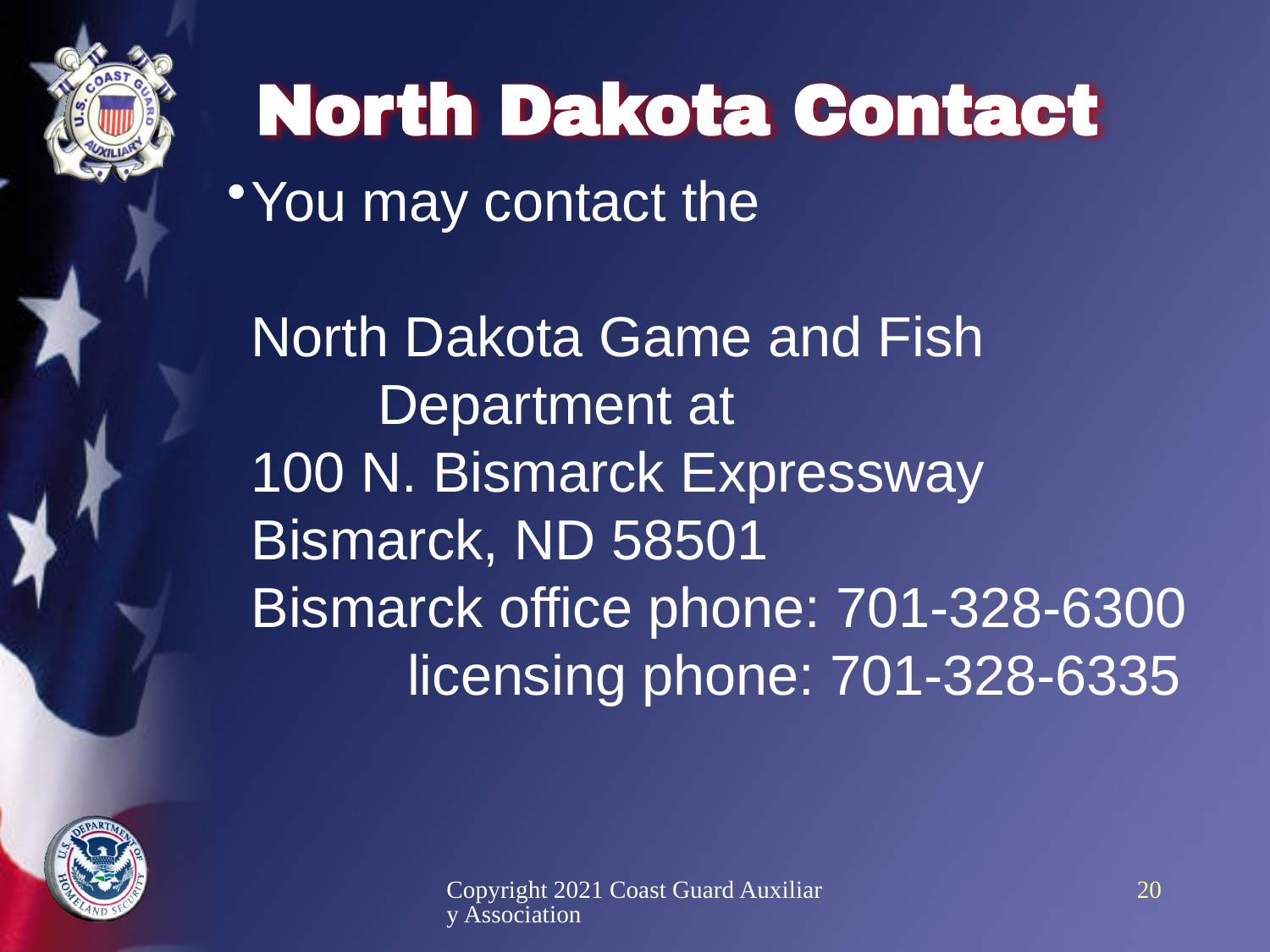

# North Dakota Contact
You may contact the
North Dakota Game and Fish       		Department at
100 N. Bismarck Expressway
Bismarck, ND 58501
Bismarck office phone: 701-328-6300
          licensing phone: 701-328-6335

Copyright 2021 Coast Guard Auxiliary Association
20